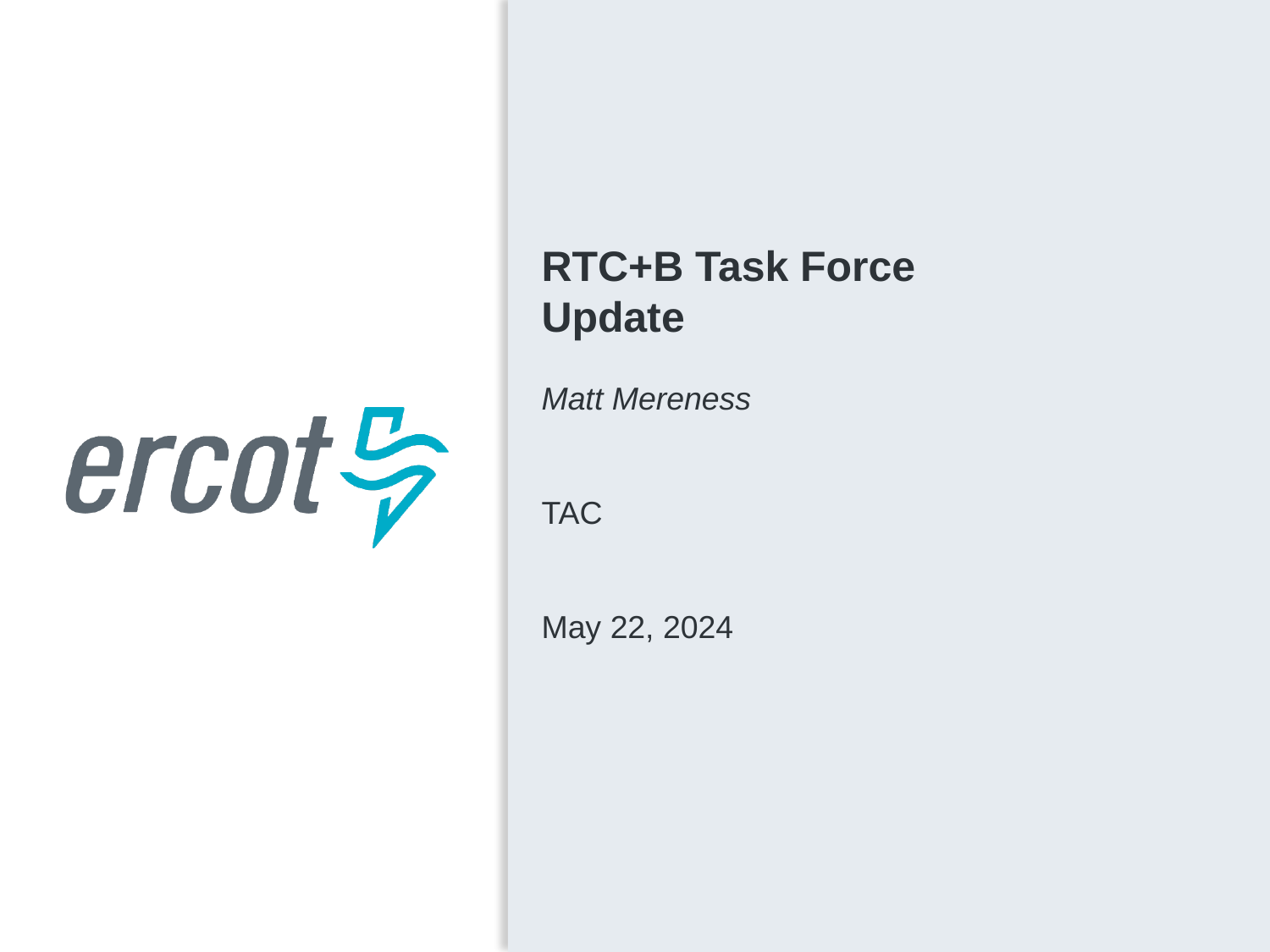

RTC+B Task Force
Update

Matt Mereness

TAC

May 22, 2024